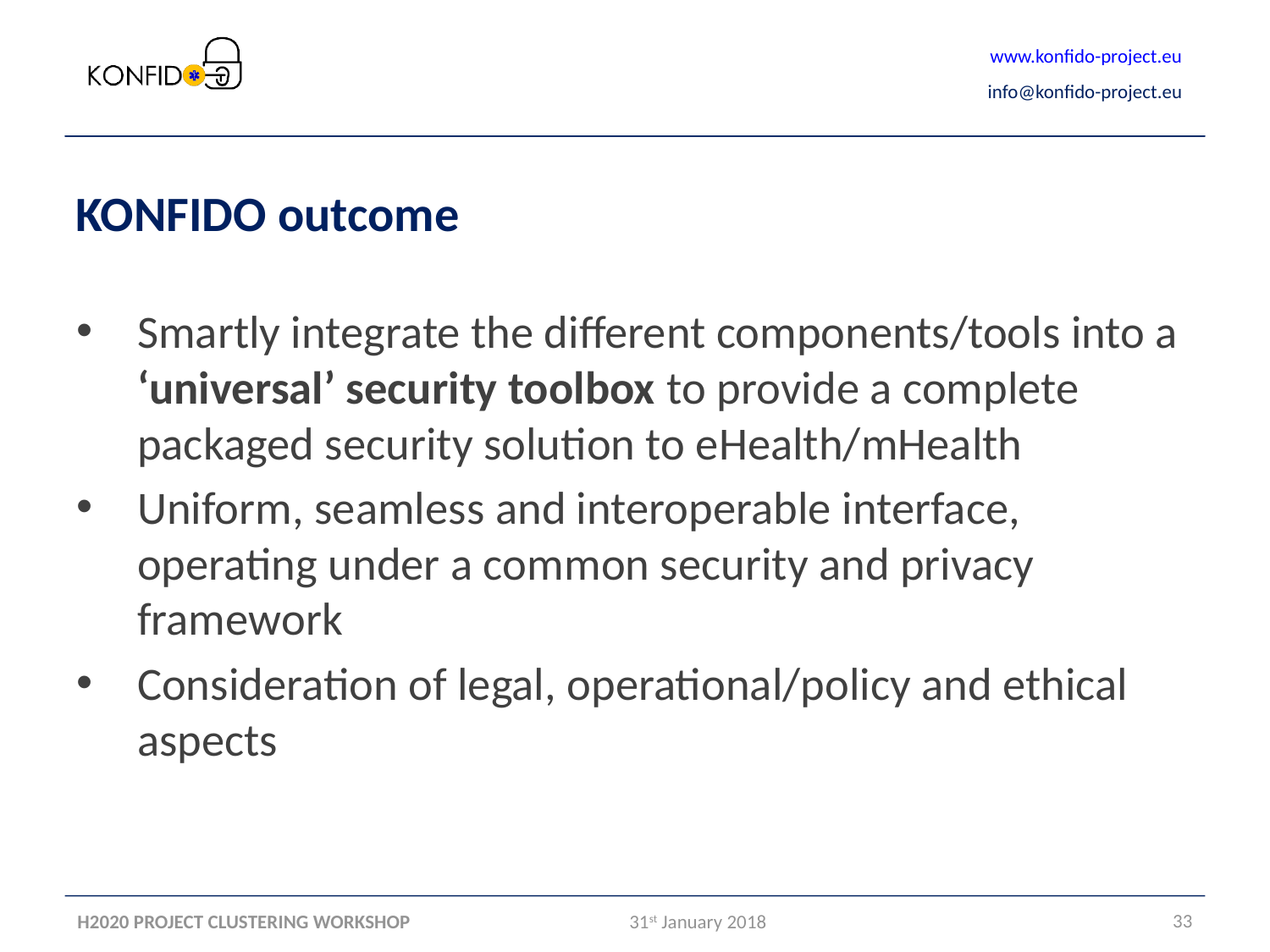

KONFIDO outcome
Smartly integrate the different components/tools into a ‘universal’ security toolbox to provide a complete packaged security solution to eHealth/mHealth
Uniform, seamless and interoperable interface, operating under a common security and privacy framework
Consideration of legal, operational/policy and ethical aspects
H2020 PROJECT CLUSTERING WORKSHOP
33
31st January 2018